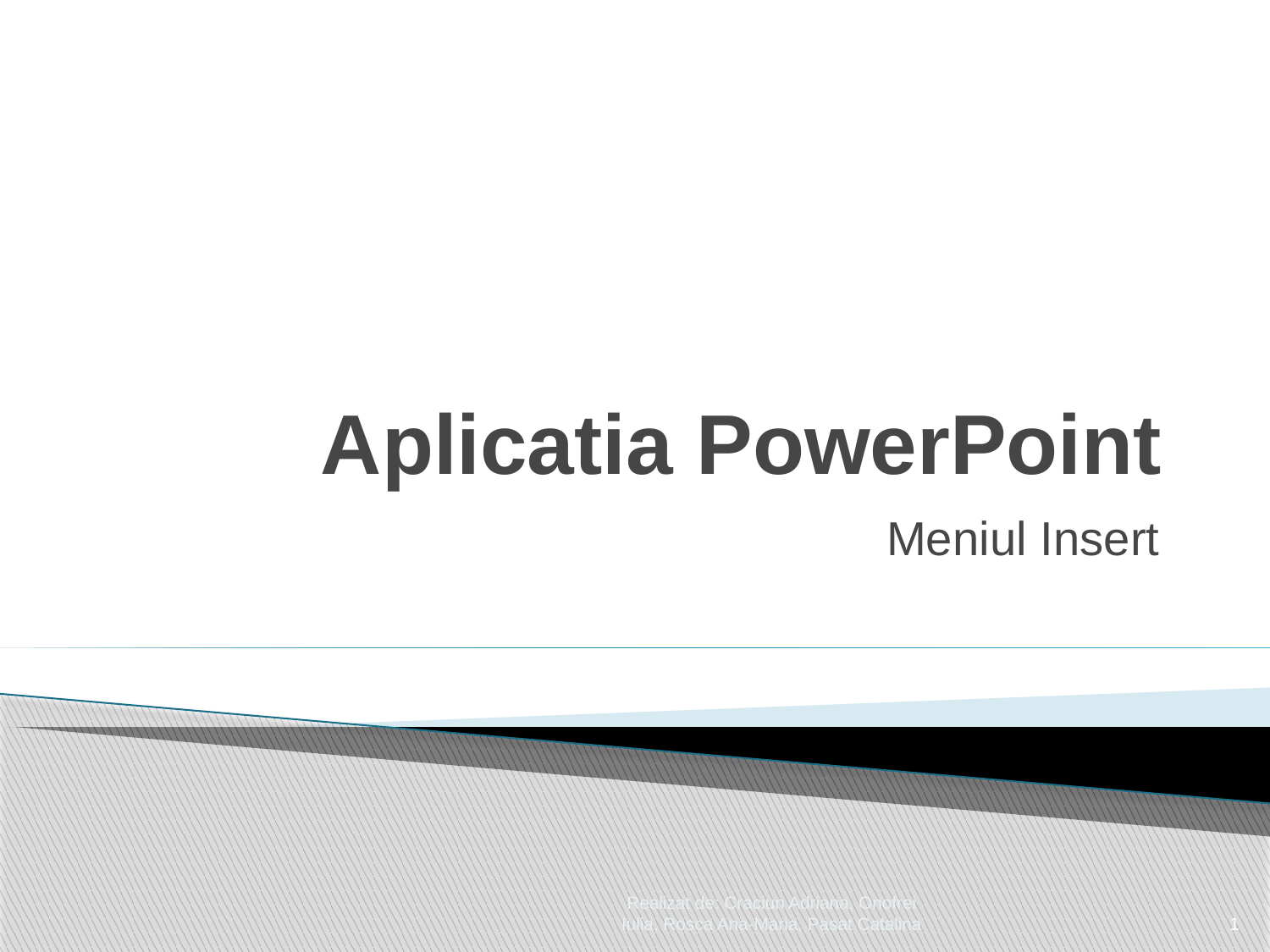

# Aplicatia PowerPoint
Meniul Insert

Realizat de: Craciun Adriana, Onofrei Iulia, Rosca Ana-Maria, Pasat Catalina
1